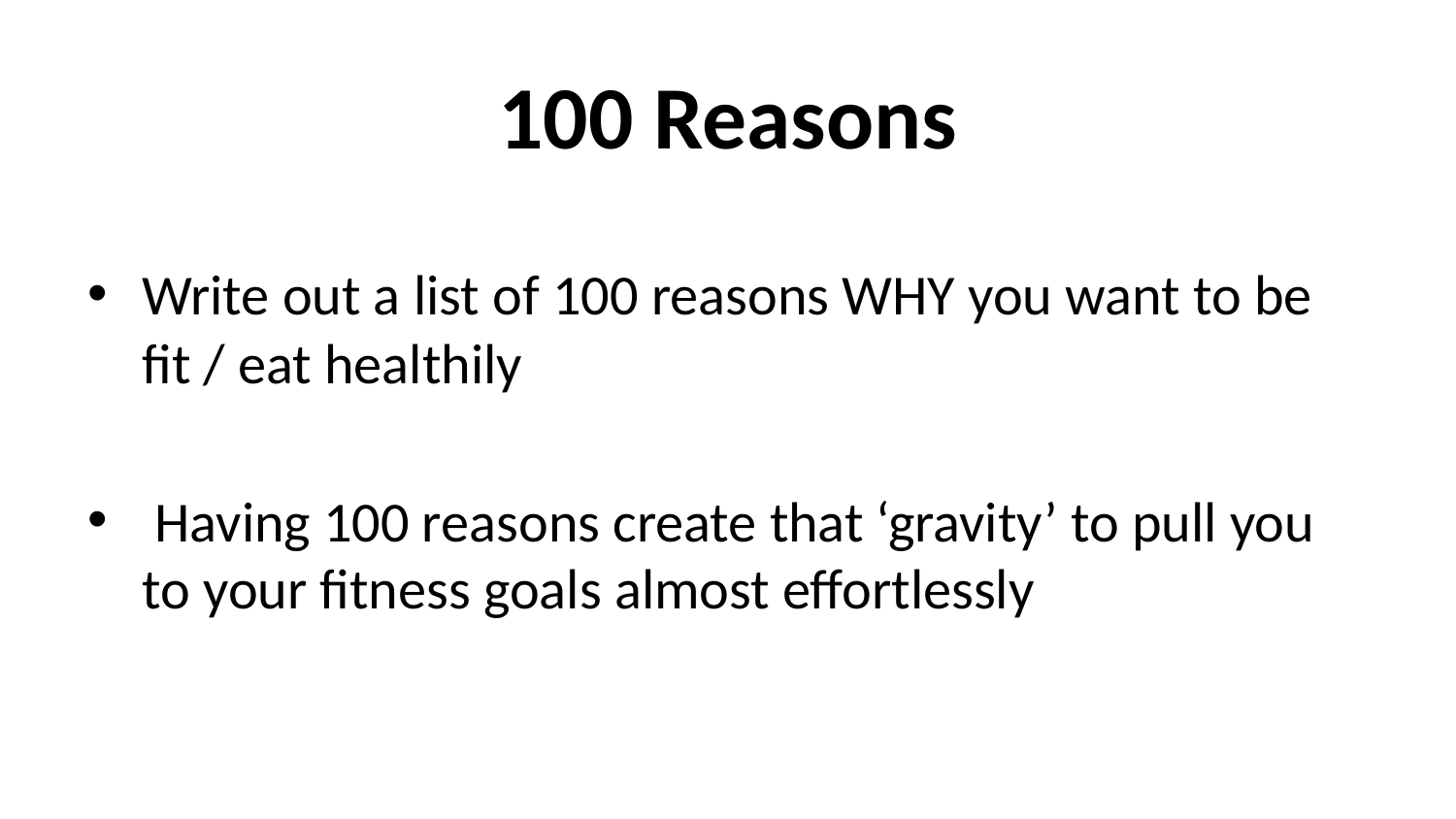

# 100 Reasons
Write out a list of 100 reasons WHY you want to be fit / eat healthily

 Having 100 reasons create that ‘gravity’ to pull you to your fitness goals almost effortlessly